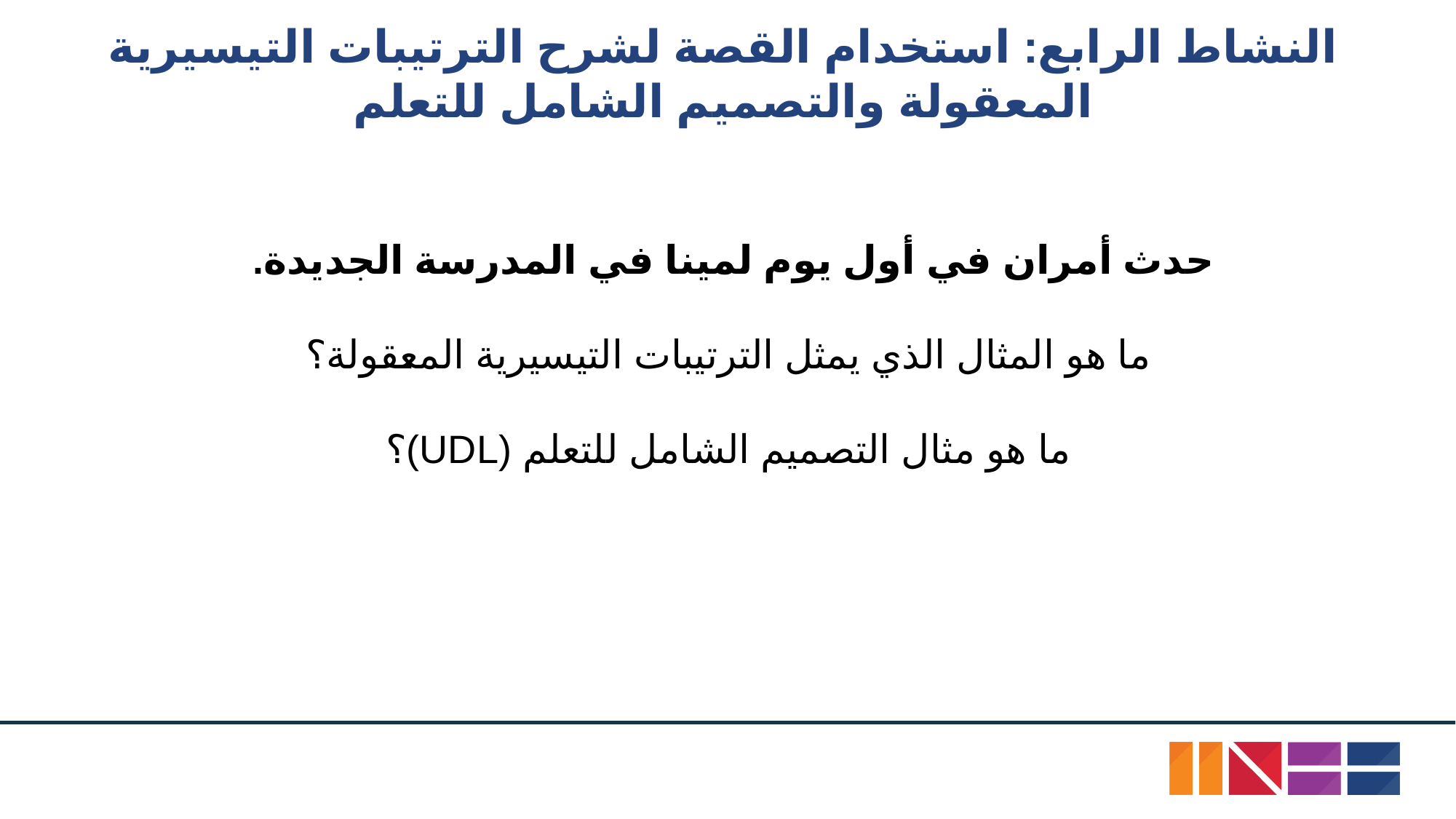

# النشاط الرابع: استخدام القصة لشرح الترتيبات التيسيرية المعقولة والتصميم الشامل للتعلم

حدث أمران في أول يوم لمينا في المدرسة الجديدة.

ما هو المثال الذي يمثل الترتيبات التيسيرية المعقولة؟
ما هو مثال التصميم الشامل للتعلم (UDL)؟